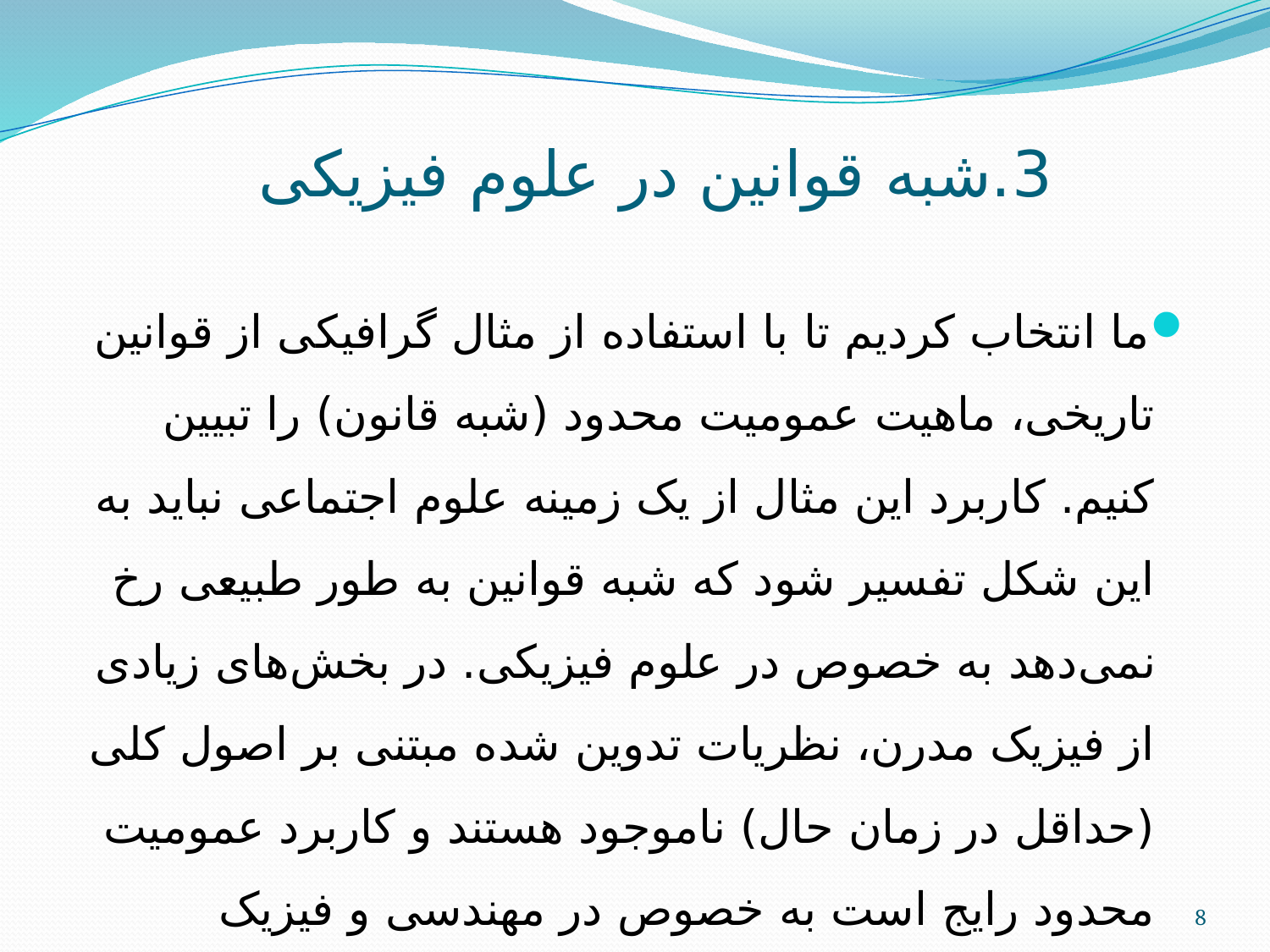

# 3.شبه قوانین در علوم فیزیکی
ما انتخاب کردیم تا با استفاده از مثال گرافیکی از قوانین تاریخی، ماهیت عمومیت محدود (شبه قانون) را تبیین کنیم. کاربرد این مثال از یک زمینه علوم اجتماعی نباید به این شکل تفسیر شود که شبه قوانین به طور طبیعی رخ نمی‌دهد به خصوص در علوم فیزیکی. در بخش‌های زیادی از فیزیک مدرن، نظریات تدوین شده مبتنی بر اصول کلی (حداقل در زمان حال) ناموجود هستند و کاربرد عمومیت محدود رایج است به خصوص در مهندسی و فیزیک کاربردی.

8